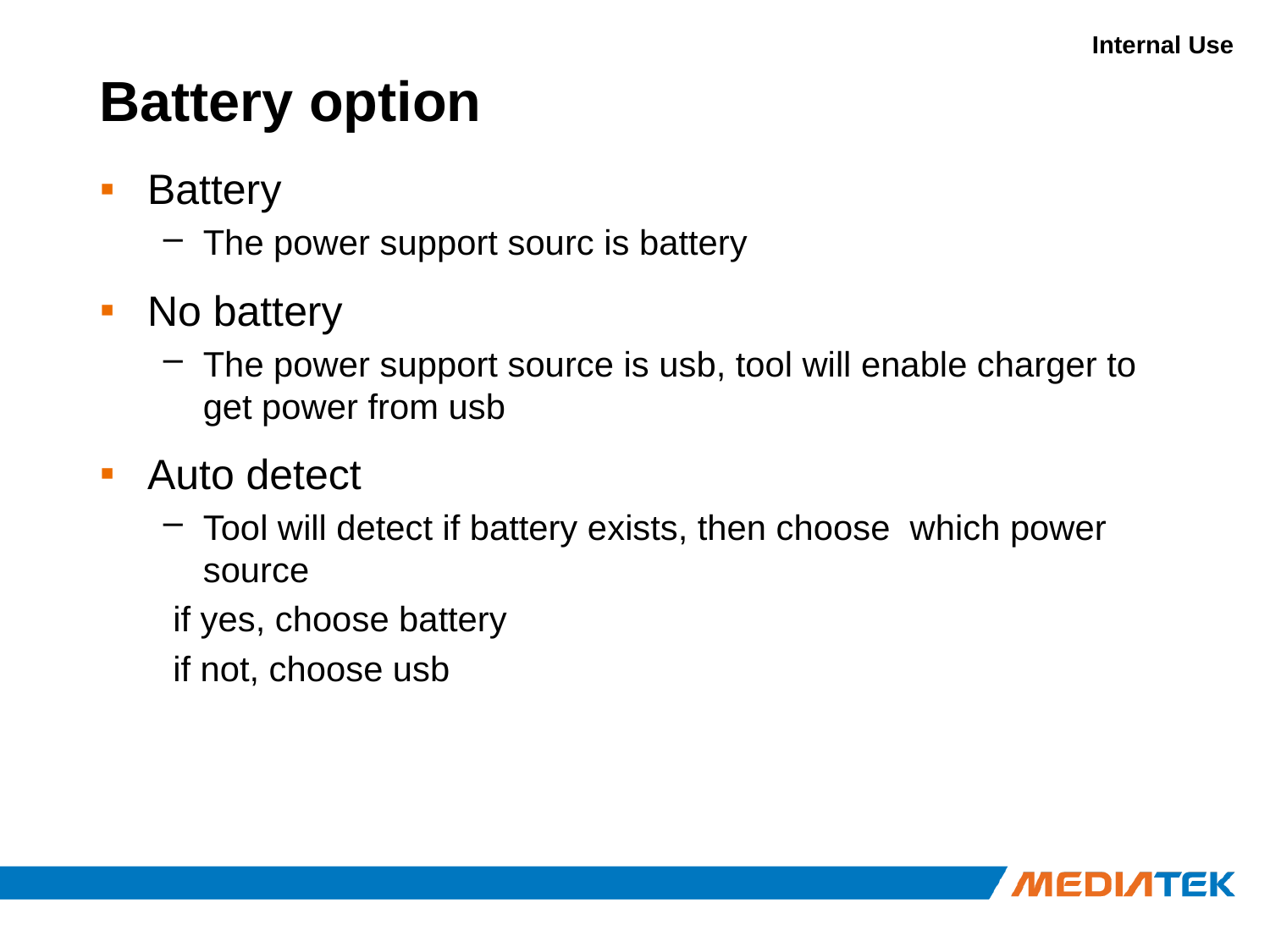

# Battery option
Battery
The power support sourc is battery
No battery
The power support source is usb, tool will enable charger to get power from usb
Auto detect
Tool will detect if battery exists, then choose  which power source
 if yes, choose battery
 if not, choose usb